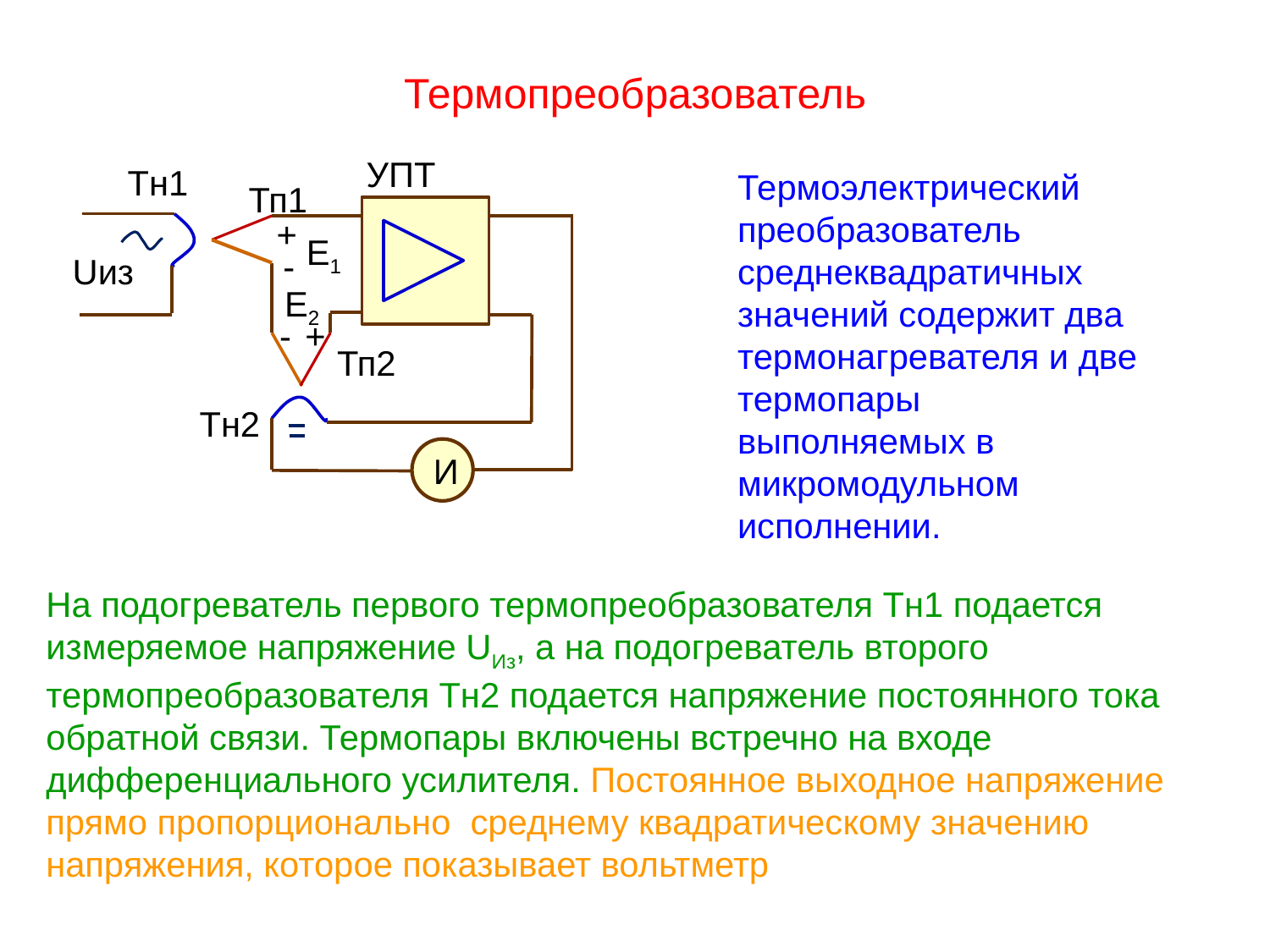

# Термопреобразователь
УПТ

И
Тп1
+
Е1
-
Е2
-
+
Тп2

Uиз
Тн1
Тн2
Термоэлектрический преобразователь среднеквадратичных значений содержит два термонагревателя и две термопары выполняемых в микромодульном исполнении.
На подогреватель первого термопреобразователя Тн1 подается измеряемое напряжение UИз, а на подогреватель второго термопреобразователя Тн2 подается напряжение постоянного тока обратной связи. Термопары включены встречно на входе дифференциального усилителя. Постоянное выходное напряжение прямо пропорционально  среднему квадратическому значению напряжения, которое показывает вольтметр